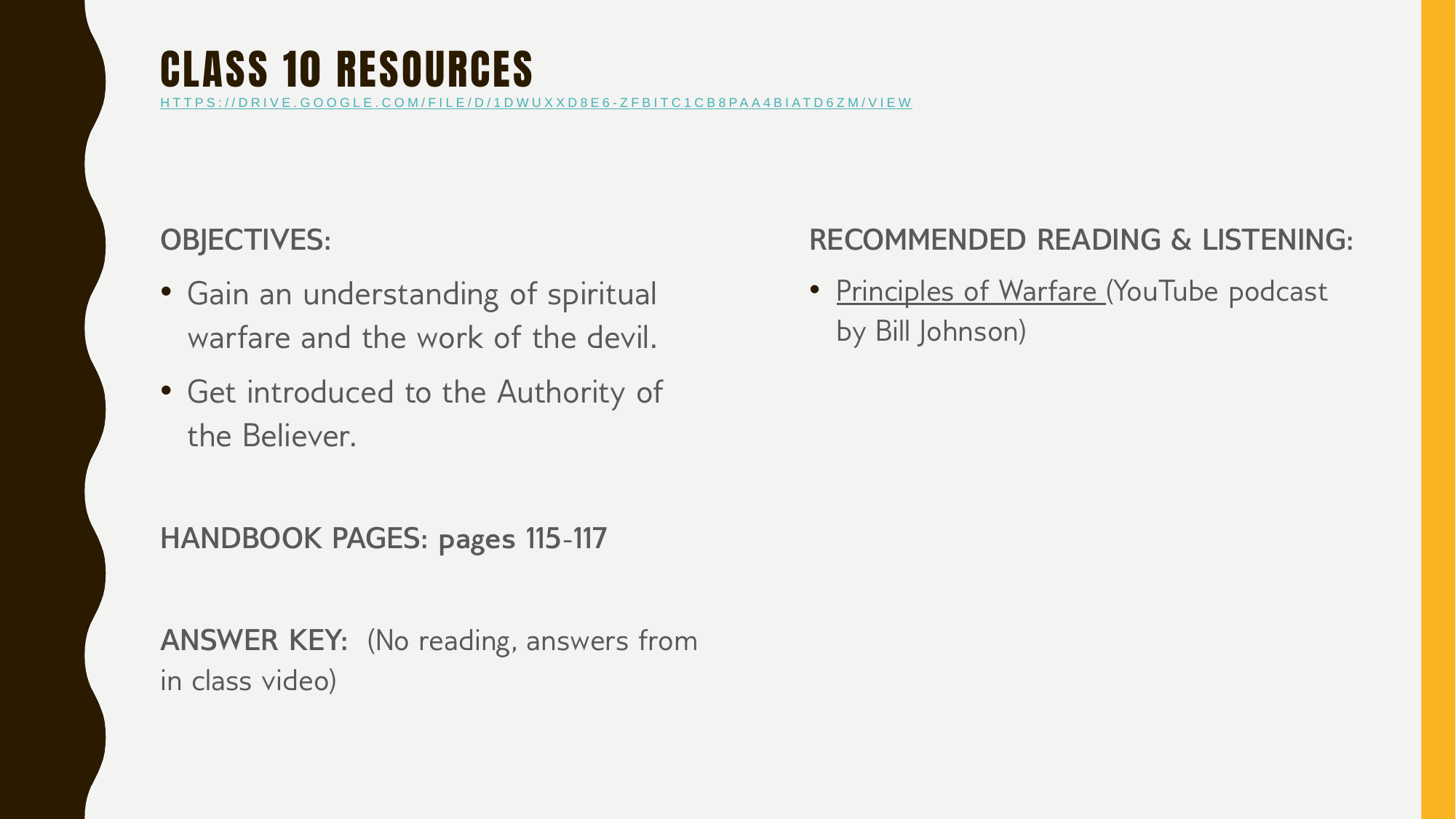

# CLASS 10 RESOURCES https://drive.google.com/file/d/1dWUxXd8e6-zFbITc1Cb8PAA4bIATD6zm/view
OBJECTIVES:
Gain an understanding of spiritual warfare and the work of the devil.
Get introduced to the Authority of the Believer.

HANDBOOK PAGES: pages 115-117

ANSWER KEY:  (No reading, answers from in class video)
RECOMMENDED READING & LISTENING:
Principles of Warfare (YouTube podcast by Bill Johnson)